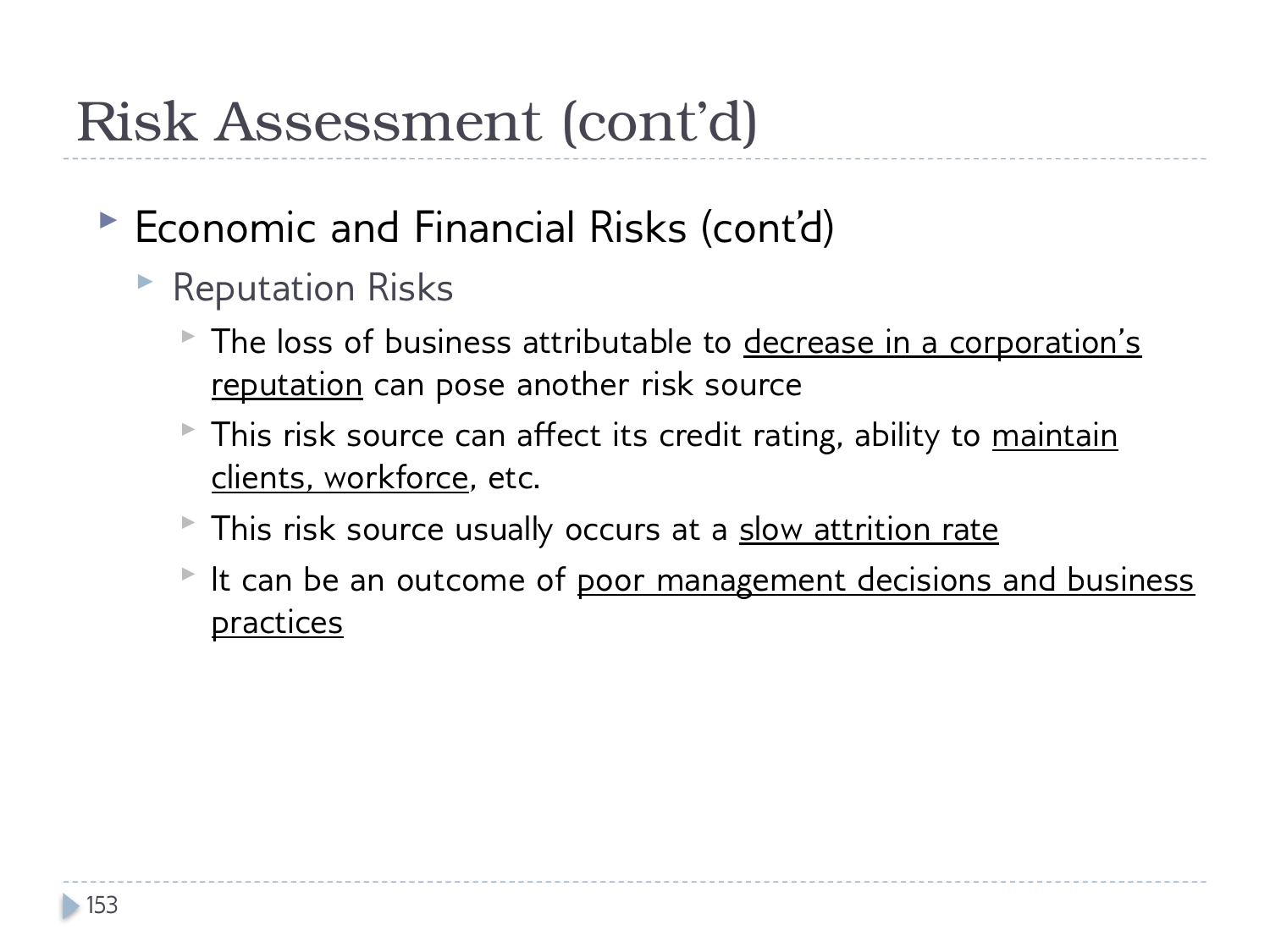

# Risk Assessment (cont’d)
Economic and Financial Risks (cont’d)
Reputation Risks
The loss of business attributable to decrease in a corporation’s reputation can pose another risk source
This risk source can affect its credit rating, ability to maintain clients, workforce, etc.
This risk source usually occurs at a slow attrition rate
It can be an outcome of poor management decisions and business practices
153